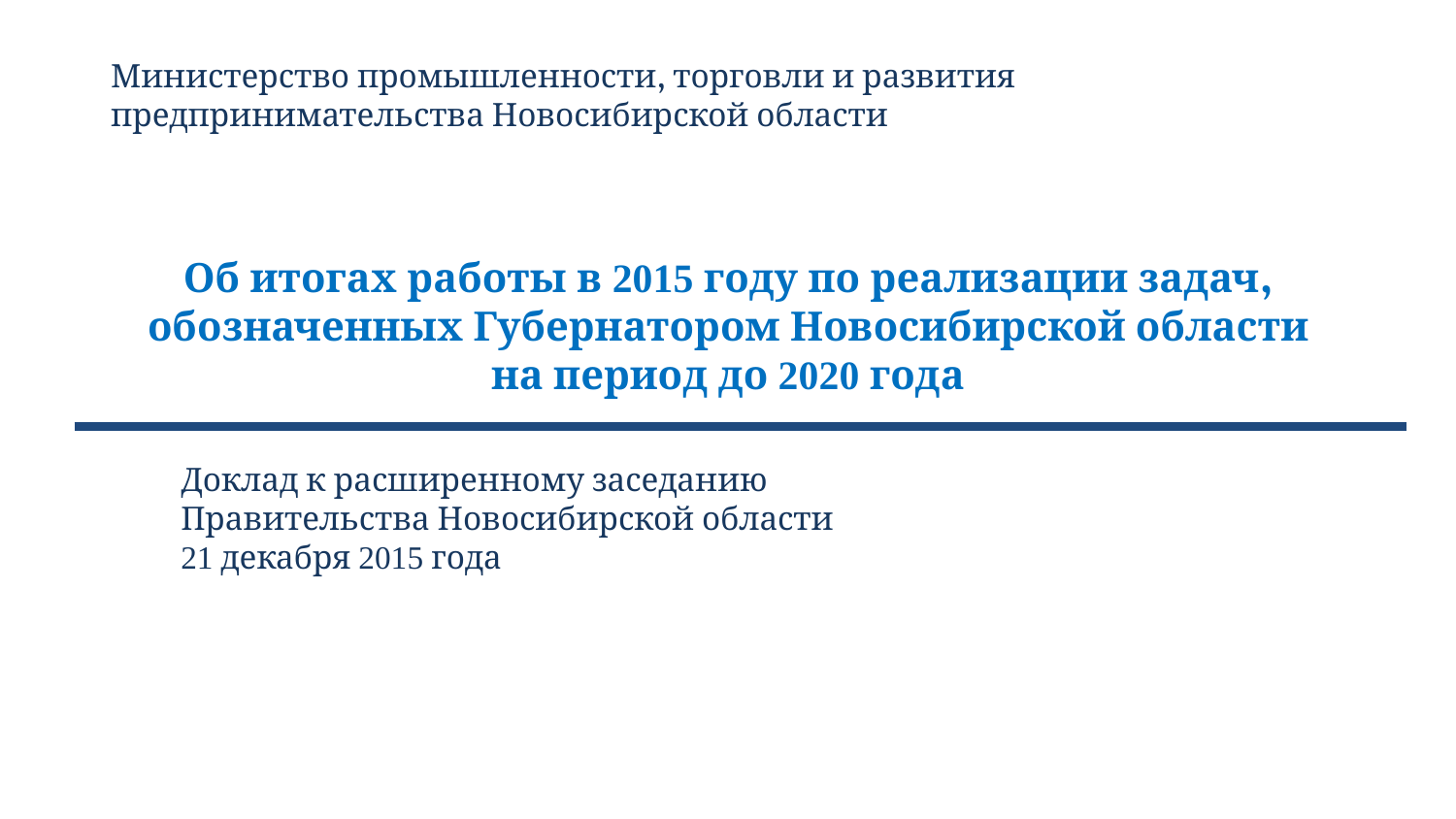

Министерство промышленности, торговли и развития
предпринимательства Новосибирской области
# Об итогах работы в 2015 году по реализации задач, обозначенных Губернатором Новосибирской области на период до 2020 года
Доклад к расширенному заседанию
Правительства Новосибирской области
21 декабря 2015 года